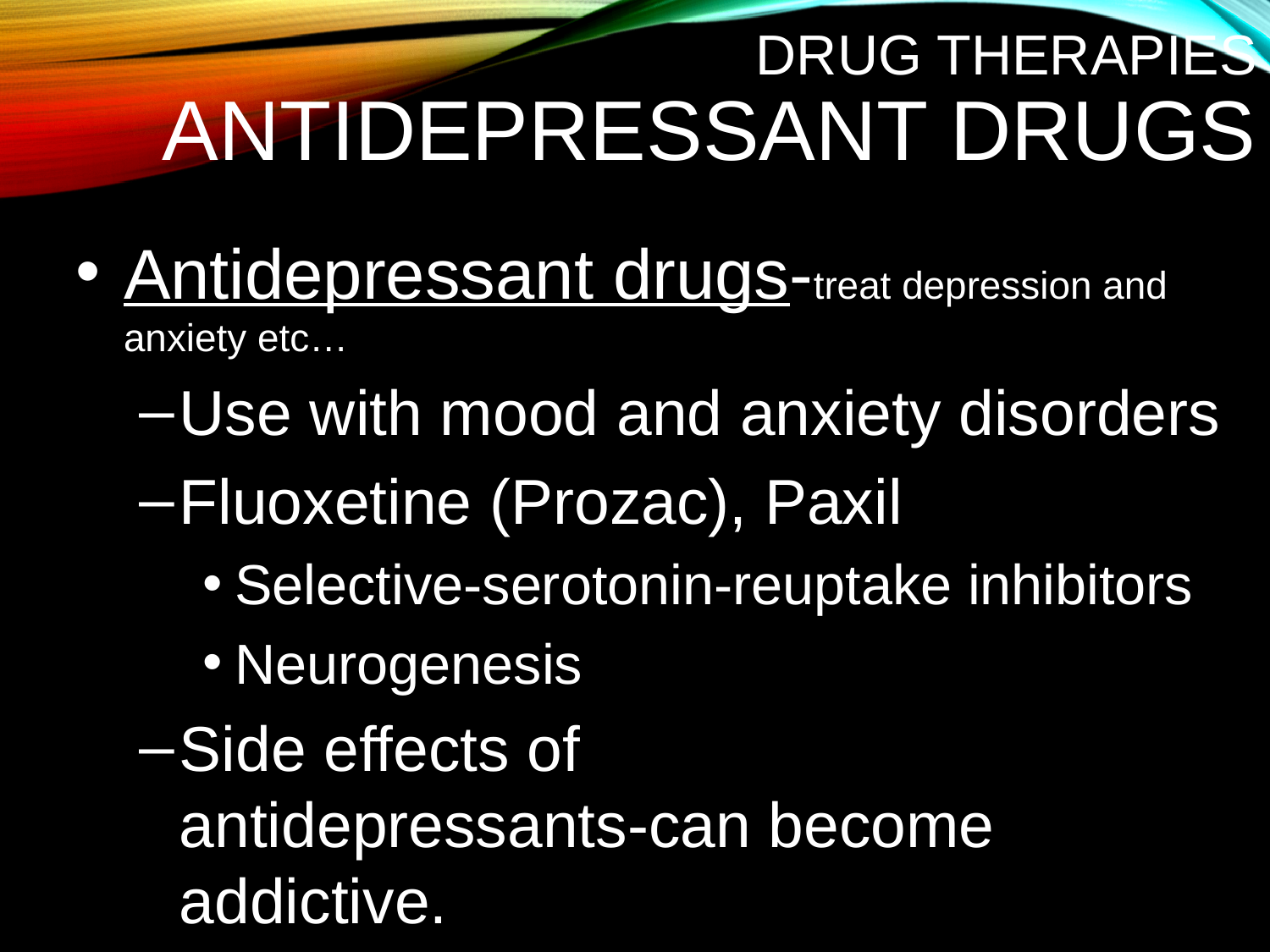

# Drug Therapies Antidepressant Drugs
Antidepressant drugs-treat depression and anxiety etc…
Use with mood and anxiety disorders
Fluoxetine (Prozac), Paxil
Selective-serotonin-reuptake inhibitors
Neurogenesis
Side effects of                   antidepressants-can become addictive.